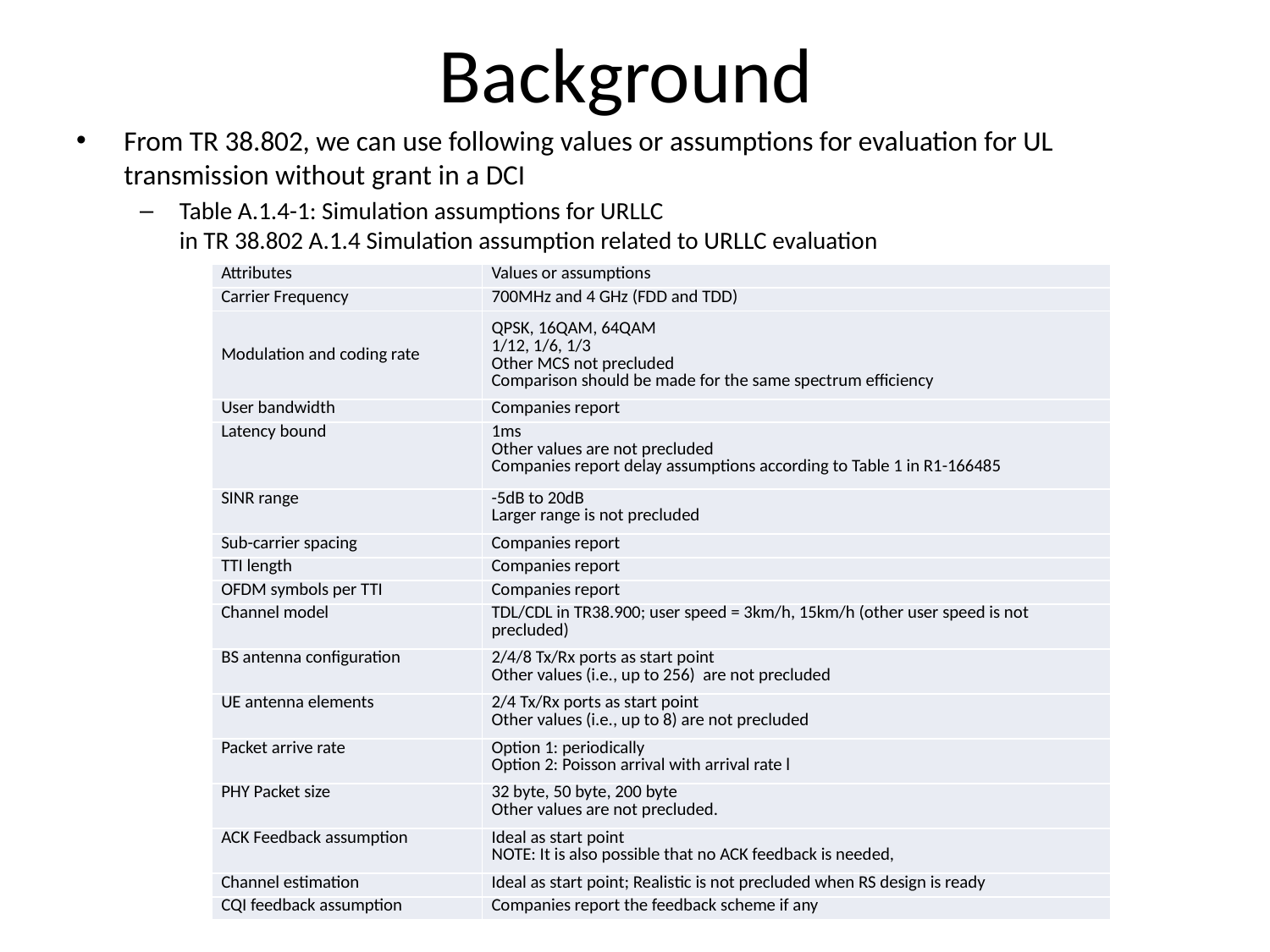

# Background
From TR 38.802, we can use following values or assumptions for evaluation for UL transmission without grant in a DCI
Table A.1.4-1: Simulation assumptions for URLLC
in TR 38.802 A.1.4 Simulation assumption related to URLLC evaluation

| Attributes | Values or assumptions |
| --- | --- |
| Carrier Frequency | 700MHz and 4 GHz (FDD and TDD) |
| Modulation and coding rate | QPSK, 16QAM, 64QAM 1/12, 1/6, 1/3 Other MCS not precluded Comparison should be made for the same spectrum efficiency |
| User bandwidth | Companies report |
| Latency bound | 1ms Other values are not precluded Companies report delay assumptions according to Table 1 in R1-166485 |
| SINR range | -5dB to 20dB Larger range is not precluded |
| Sub-carrier spacing | Companies report |
| TTI length | Companies report |
| OFDM symbols per TTI | Companies report |
| Channel model | TDL/CDL in TR38.900; user speed = 3km/h, 15km/h (other user speed is not precluded) |
| BS antenna configuration | 2/4/8 Tx/Rx ports as start point Other values (i.e., up to 256) are not precluded |
| UE antenna elements | 2/4 Tx/Rx ports as start point Other values (i.e., up to 8) are not precluded |
| Packet arrive rate | Option 1: periodically Option 2: Poisson arrival with arrival rate l |
| PHY Packet size | 32 byte, 50 byte, 200 byte Other values are not precluded. |
| ACK Feedback assumption | Ideal as start point NOTE: It is also possible that no ACK feedback is needed, |
| Channel estimation | Ideal as start point; Realistic is not precluded when RS design is ready |
| CQI feedback assumption | Companies report the feedback scheme if any |